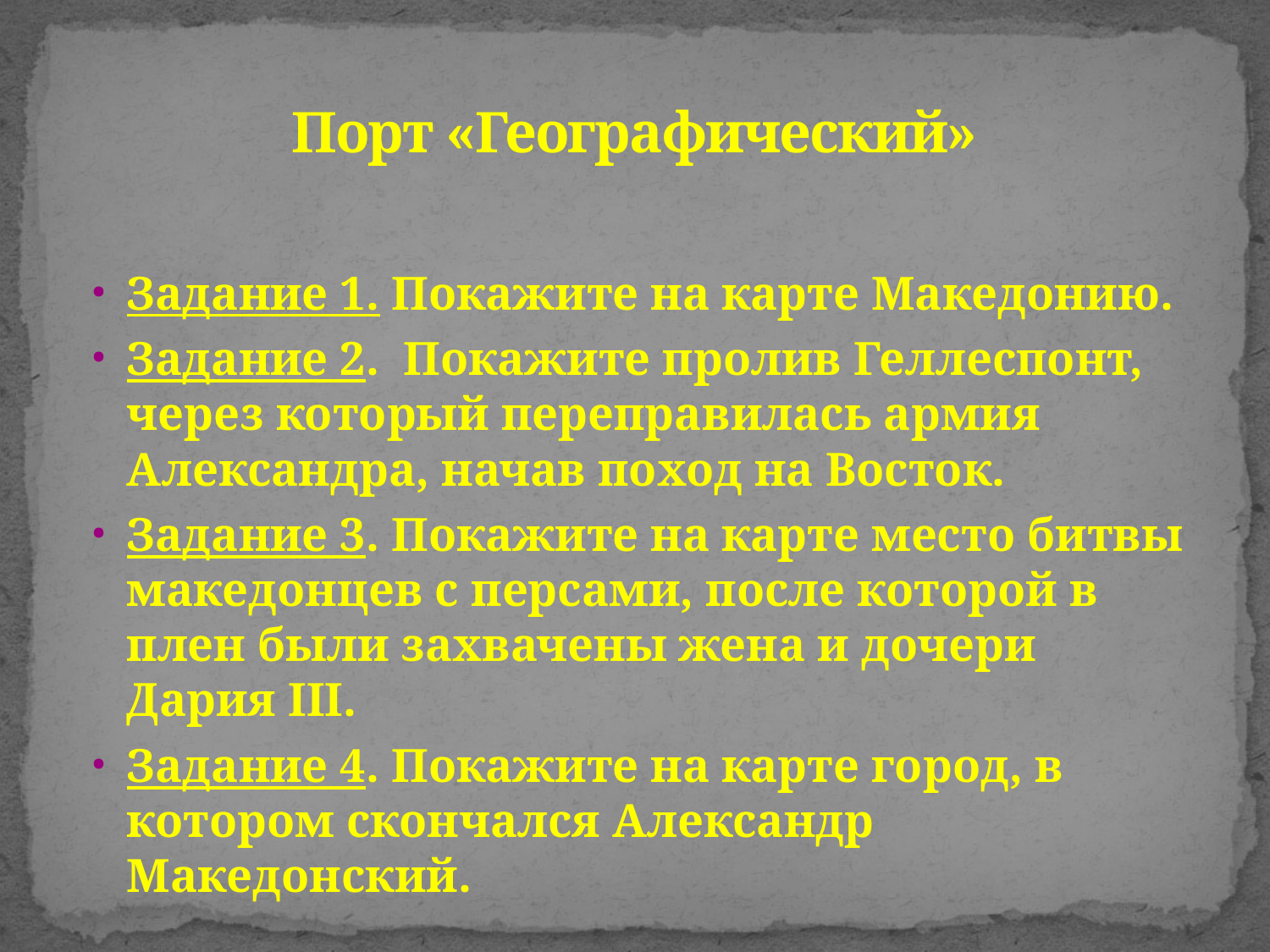

# Порт «Географический»
Задание 1. Покажите на карте Македонию.
Задание 2.  Покажите пролив Геллеспонт, через который переправилась армия Александра, начав поход на Восток.
Задание 3. Покажите на карте место битвы македонцев с персами, после которой в плен были захвачены жена и дочери Дария III.
Задание 4. Покажите на карте город, в котором скончался Александр Македонский.